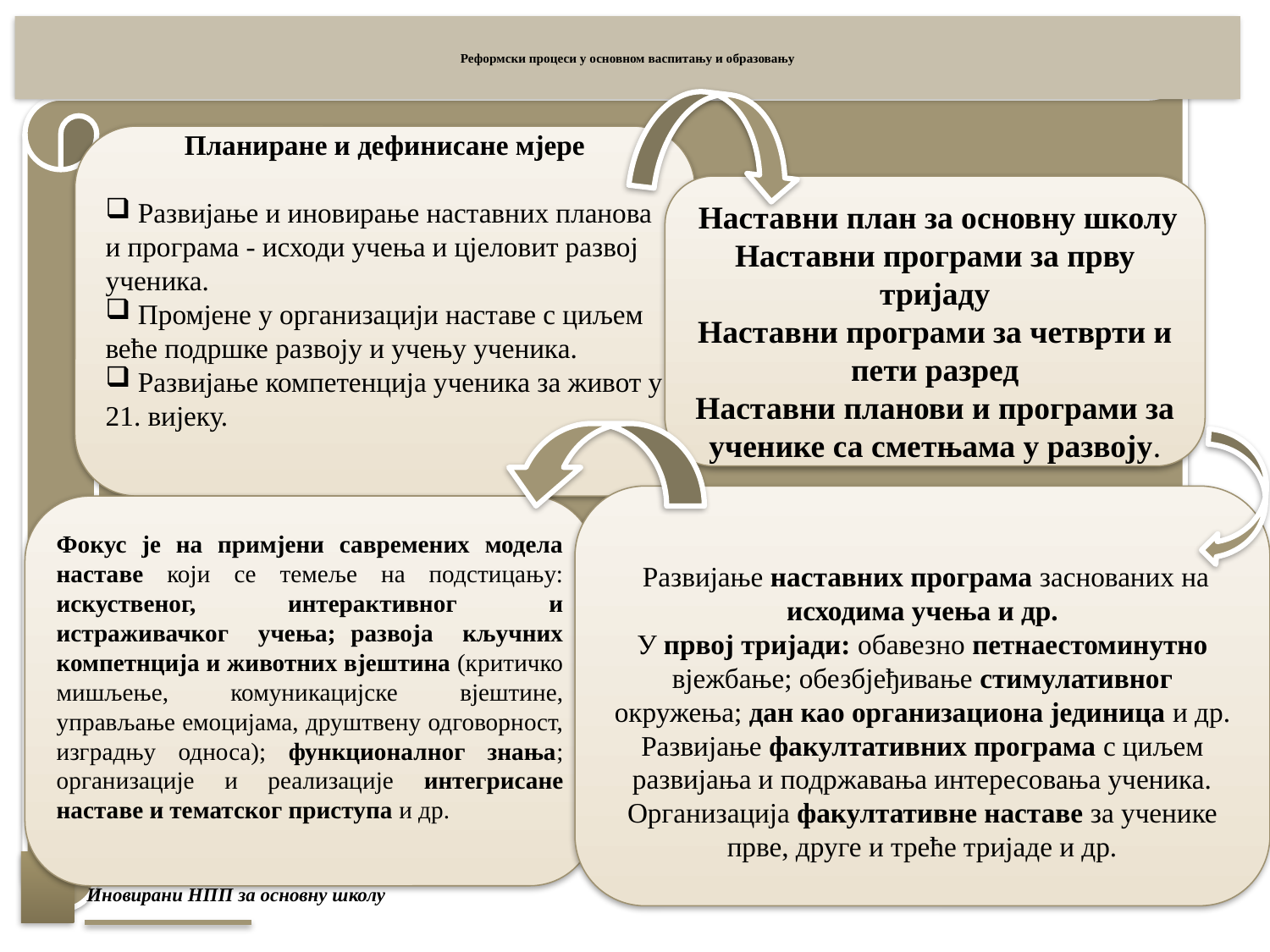

# Реформски процеси у основном васпитању и образовању

Планиране и дефинисане мјере

 Развијање и иновирање наставних планова и програма - исходи учења и цјеловит развој ученика.
 Промјене у организацији наставе с циљем веће подршке развоју и учењу ученика.
 Развијање компетенција ученика за живот у 21. вијеку.

 Наставни план за основну школу
Наставни програми за прву тријаду
Наставни програми за четврти и пети разред
Наставни планови и програми за ученике са сметњама у развоју.

 Развијање наставних програма заснованих на исходима учења и др.
У првој тријади: обавезно петнаестоминутно вјежбање; обезбјеђивање стимулативног окружења; дан као организациона јединица и др.
Развијање факултативних програма с циљем развијања и подржавања интересовања ученика.
Организација факултативне наставе за ученике прве, друге и треће тријаде и др.

Фокус је на примјени савремених модела наставе који се темеље на подстицању: искуственог, интерактивног и истраживачког  учења; развоја  кључних компетнција и животних вјештина (критичко мишљење, комуникацијске вјештине, управљање емоцијама, друштвену одговорност, изградњу односа); функционалног знања; организације и реализације интегрисане наставе и тематског приступа и др.

Иновирани НПП за основну школу